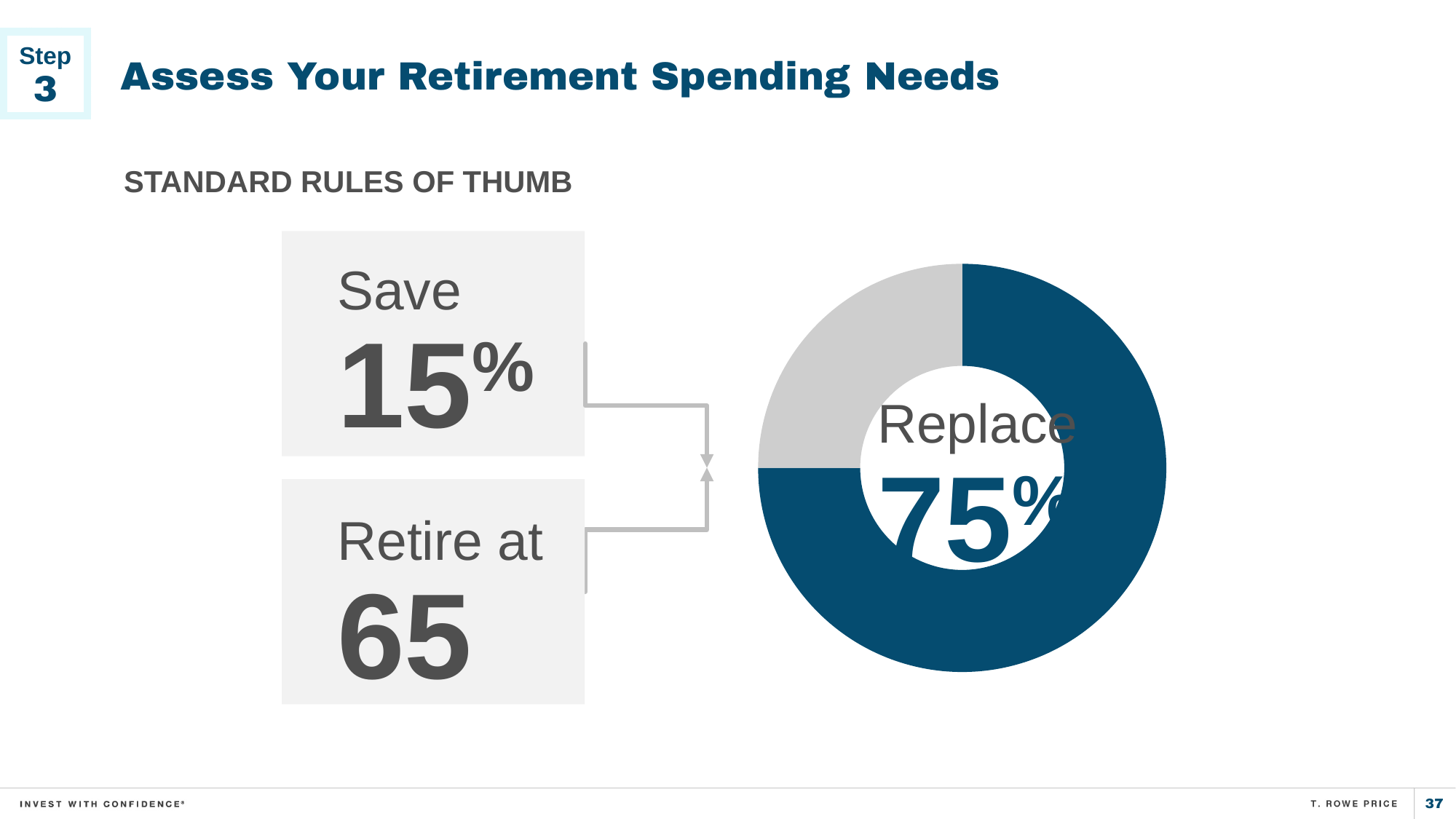

# Assess Your Retirement Spending Needs
Step
3
Standard Rules of Thumb

### Chart

| Category | Column1 |
|---|---|
|  | 75.0 |
|  | 25.0 |
Replace
75%
Save
15%

Retire at
65